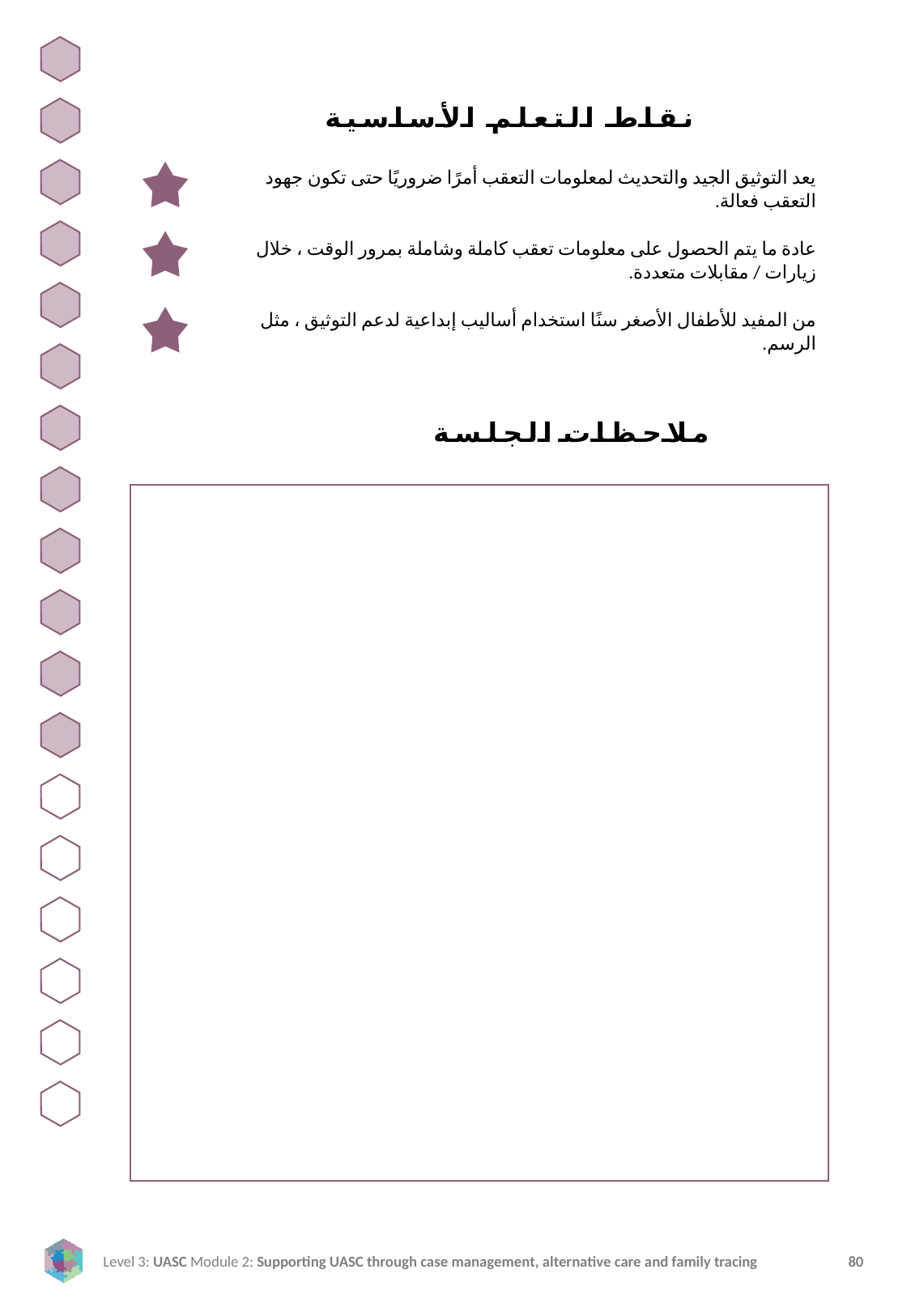

نقاط التعلم الأساسية

يعد التوثيق الجيد والتحديث لمعلومات التعقب أمرًا ضروريًا حتى تكون جهود التعقب فعالة.

عادة ما يتم الحصول على معلومات تعقب كاملة وشاملة بمرور الوقت ، خلال زيارات / مقابلات متعددة.

من المفيد للأطفال الأصغر سنًا استخدام أساليب إبداعية لدعم التوثيق ، مثل الرسم.

ملاحظات الجلسة